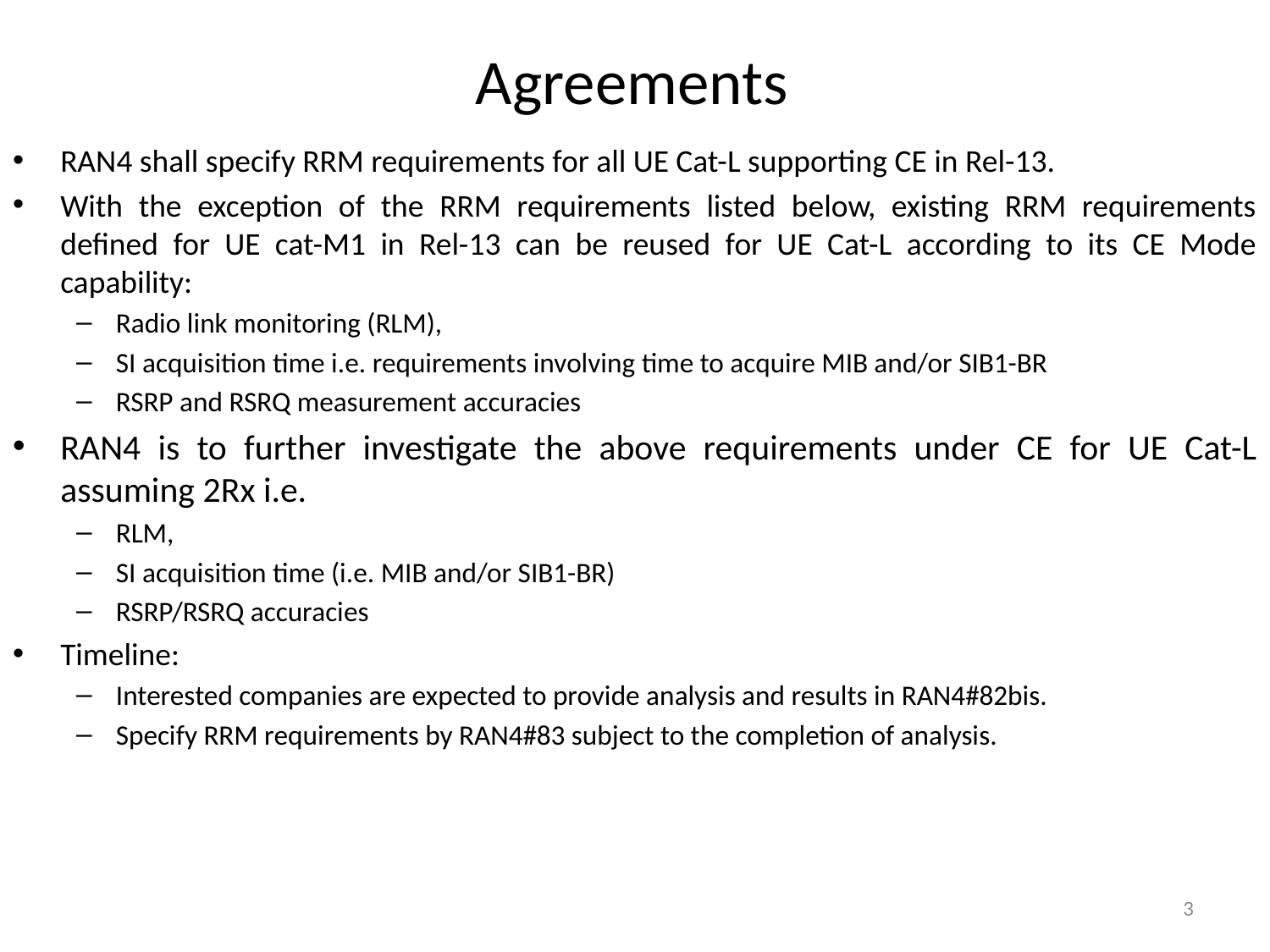

# Agreements
RAN4 shall specify RRM requirements for all UE Cat-L supporting CE in Rel-13.
With the exception of the RRM requirements listed below, existing RRM requirements defined for UE cat-M1 in Rel-13 can be reused for UE Cat-L according to its CE Mode capability:
Radio link monitoring (RLM),
SI acquisition time i.e. requirements involving time to acquire MIB and/or SIB1-BR
RSRP and RSRQ measurement accuracies
RAN4 is to further investigate the above requirements under CE for UE Cat-L assuming 2Rx i.e.
RLM,
SI acquisition time (i.e. MIB and/or SIB1-BR)
RSRP/RSRQ accuracies
Timeline:
Interested companies are expected to provide analysis and results in RAN4#82bis.
Specify RRM requirements by RAN4#83 subject to the completion of analysis.

3